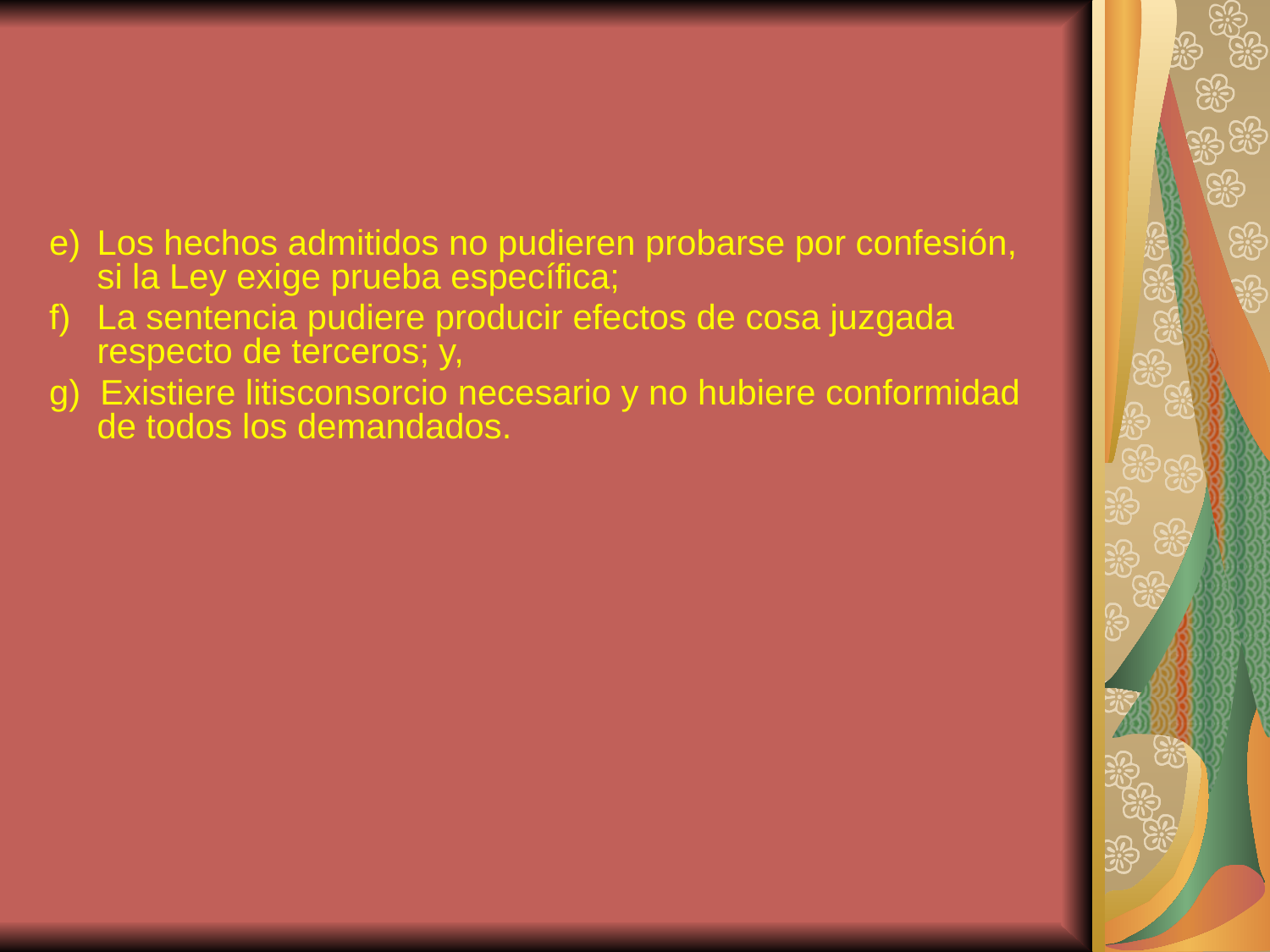

#
e)	Los hechos admitidos no pudieren probarse por confesión, si la Ley exige prueba específica;
f)	La sentencia pudiere producir efectos de cosa juzgada respecto de terceros; y,
g)  Existiere litisconsorcio necesario y no hubiere conformidad de todos los demandados.